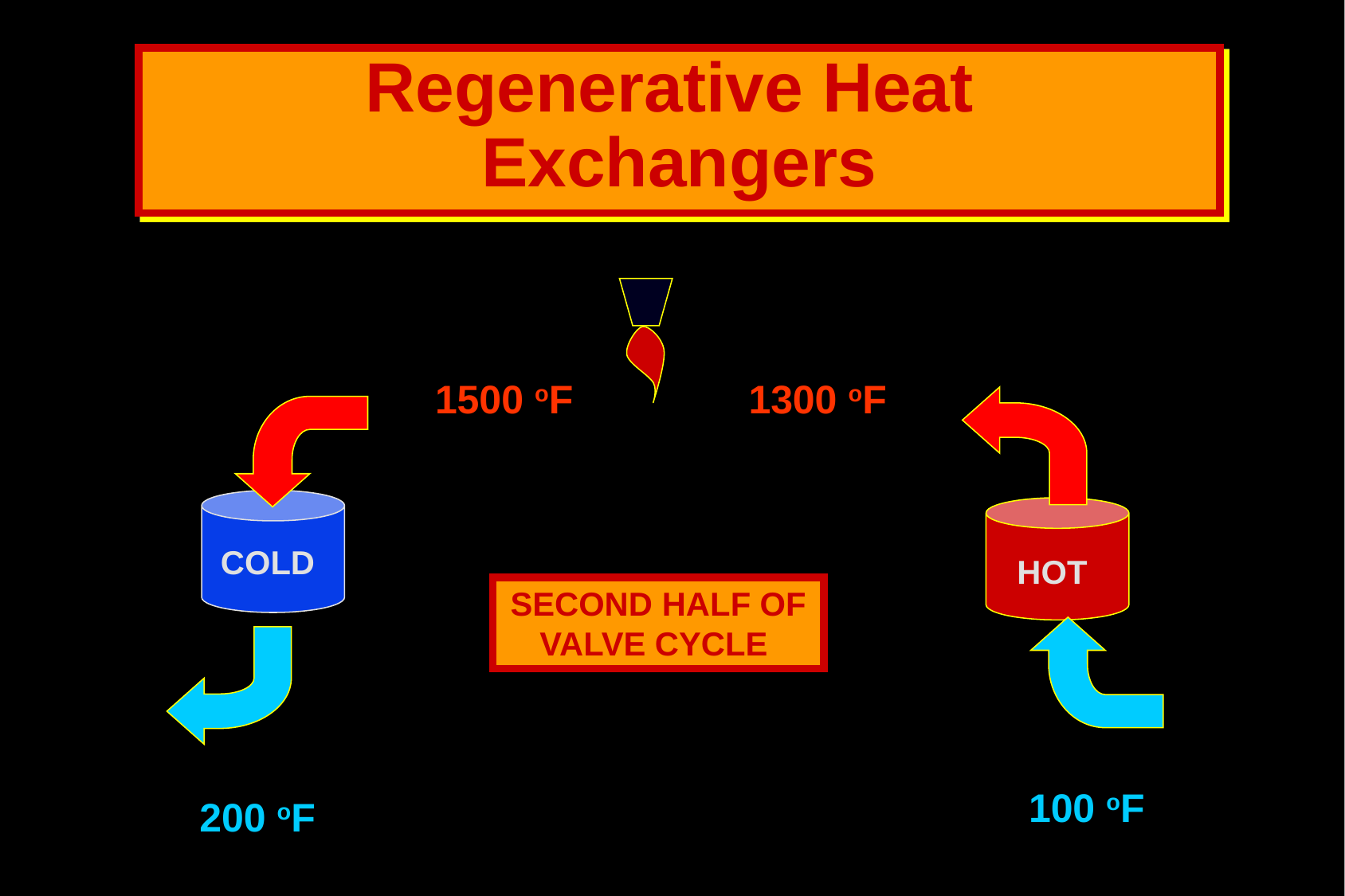

Regenerative Heat
Exchangers

1500 oF

1300 oF

COLD
HOT
SECOND HALF OF VALVE CYCLE

100 oF

200 oF